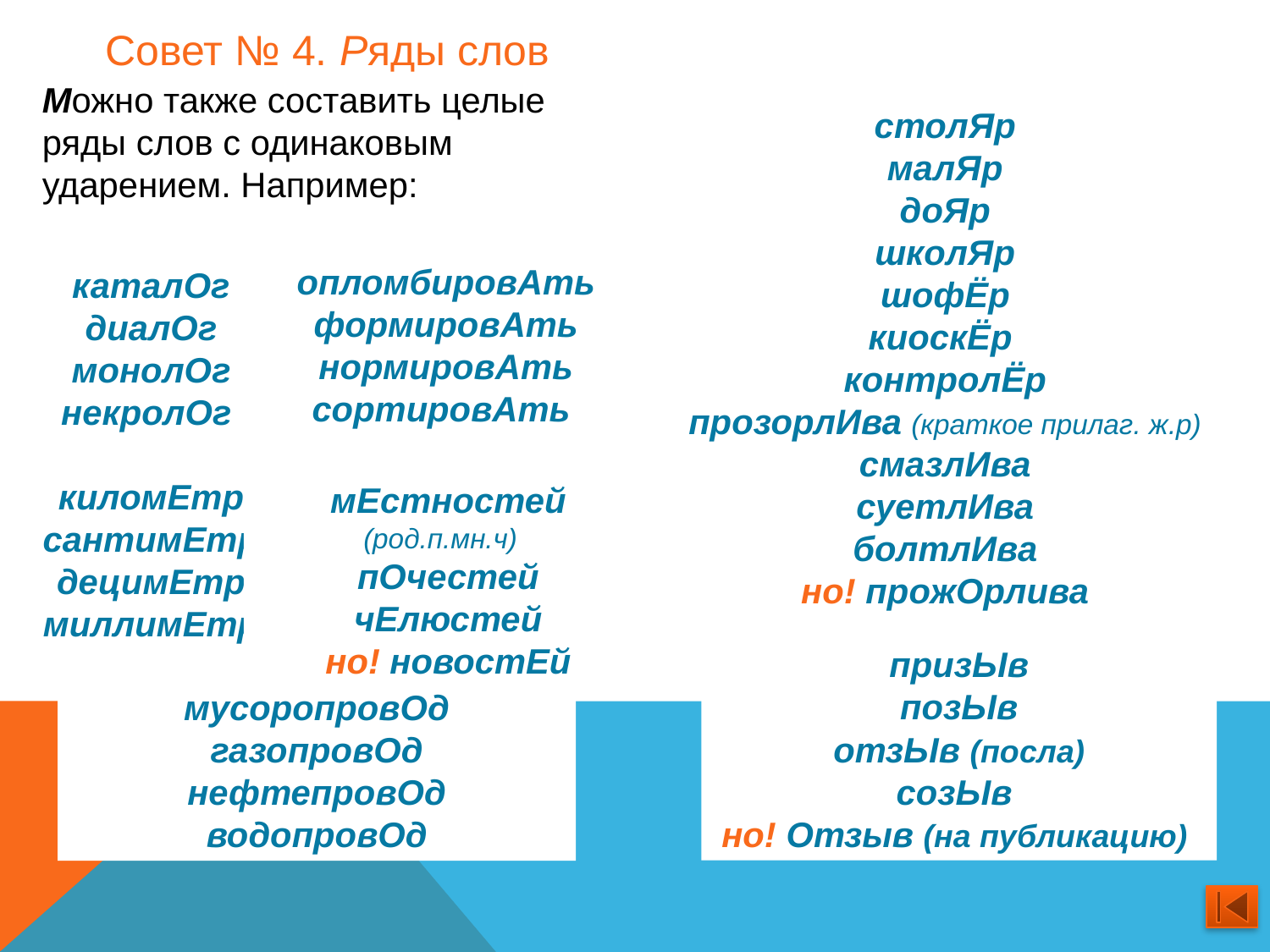

Совет № 4. Ряды слов
Можно также составить целые ряды слов с одинаковым ударением. Например:
столЯр
малЯр
доЯр
школЯр
шофЁр
киоскЁр
контролЁр
прозорлИва (краткое прилаг. ж.р)
смазлИва
суетлИва
болтлИва
но! прожОрлива
опломбировАть
формировАть
нормировАть
сортировАть
каталОг
диалОг
монолОг
некролОг
киломЕтр
сантимЕтр
децимЕтр
миллимЕтр
мЕстностей (род.п.мн.ч)
пОчестей
чЕлюстей
но! новостЕй
призЫв
позЫв
отзЫв (посла)
созЫв
но! Отзыв (на публикацию)
мусоропровОд
газопровОд
нефтепровОд
водопровОд